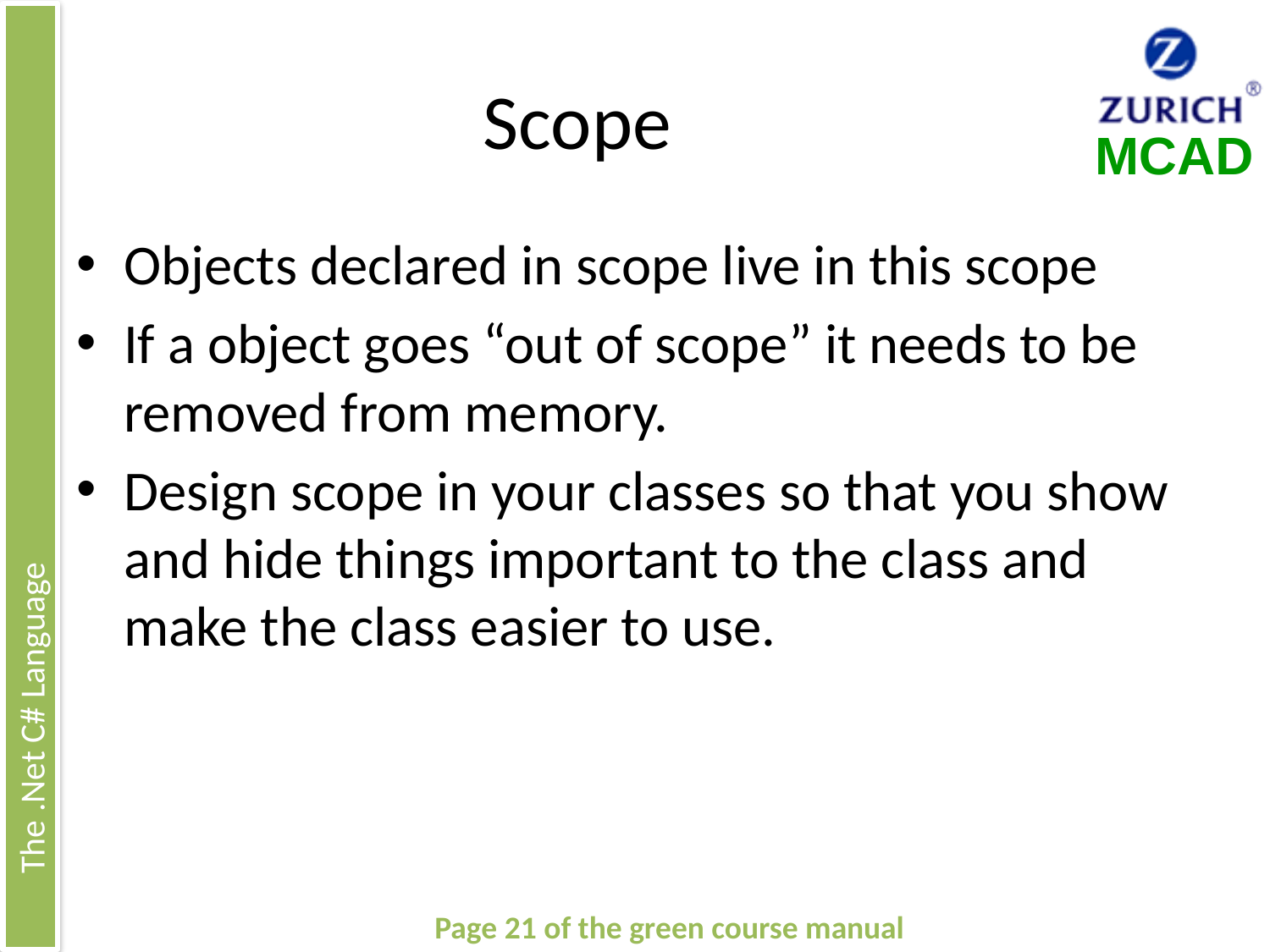

# Scope
Objects declared in scope live in this scope
If a object goes “out of scope” it needs to be removed from memory.
Design scope in your classes so that you show and hide things important to the class and make the class easier to use.
Page 21 of the green course manual